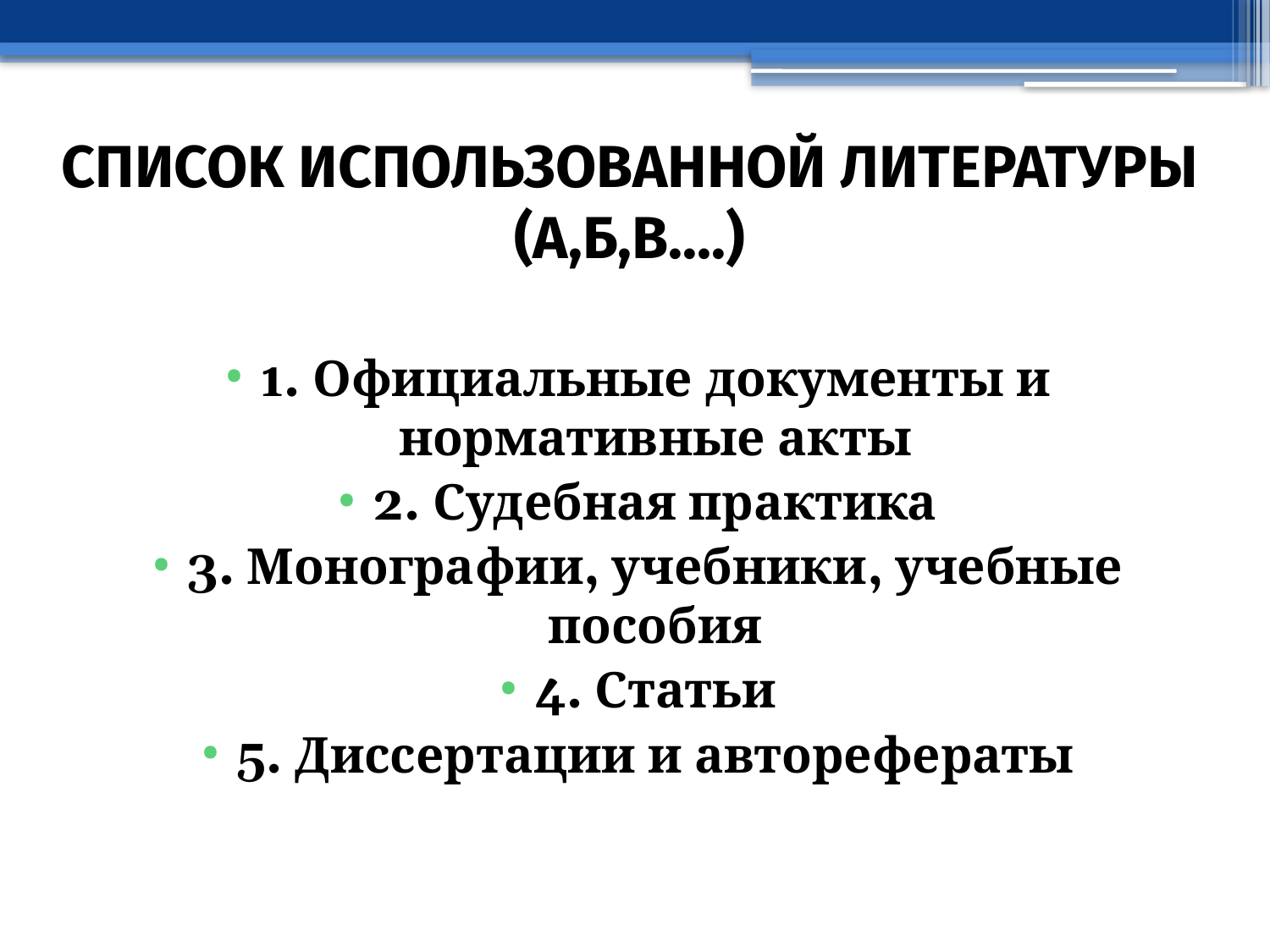

# СПИСОК ИСПОЛЬЗОВАННОЙ ЛИТЕРАТУРЫ (А,Б,В….)

1. Официальные документы и нормативные акты
2. Судебная практика
3. Монографии, учебники, учебные пособия
4. Статьи
5. Диссертации и авторефераты